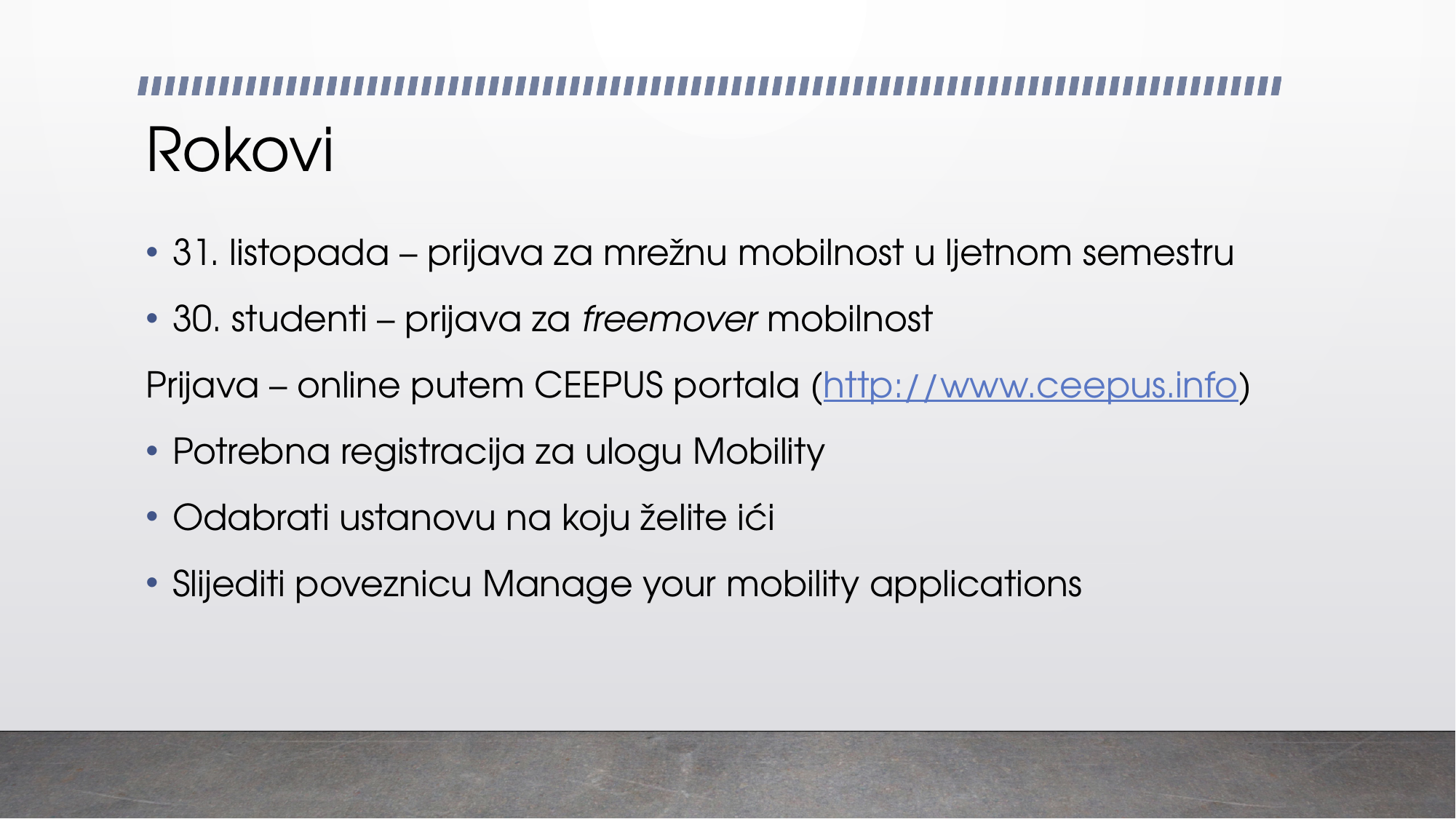

# Rokovi
31. listopada – prijava za mrežnu mobilnost u ljetnom semestru
30. studenti – prijava za freemover mobilnost
Prijava – online putem CEEPUS portala (http://www.ceepus.info)
Potrebna registracija za ulogu Mobility
Odabrati ustanovu na koju želite ići
Slijediti poveznicu Manage your mobility applications